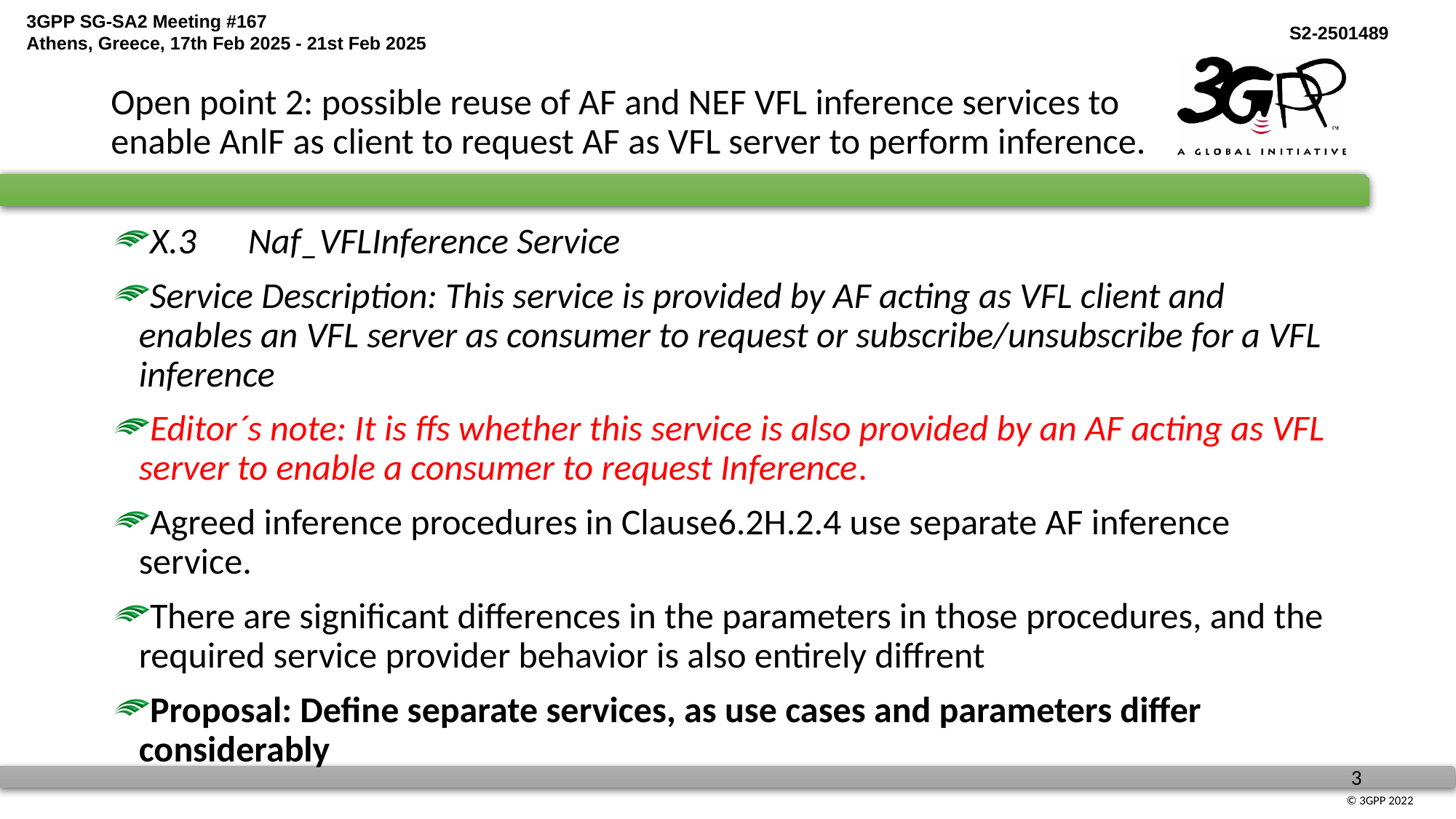

# Open point 2: possible reuse of AF and NEF VFL inference services to enable AnlF as client to request AF as VFL server to perform inference.
X.3	Naf_VFLInference Service
Service Description: This service is provided by AF acting as VFL client and enables an VFL server as consumer to request or subscribe/unsubscribe for a VFL inference
Editor´s note: It is ffs whether this service is also provided by an AF acting as VFL server to enable a consumer to request Inference.
Agreed inference procedures in Clause6.2H.2.4 use separate AF inference service.
There are significant differences in the parameters in those procedures, and the required service provider behavior is also entirely diffrent
Proposal: Define separate services, as use cases and parameters differ considerably